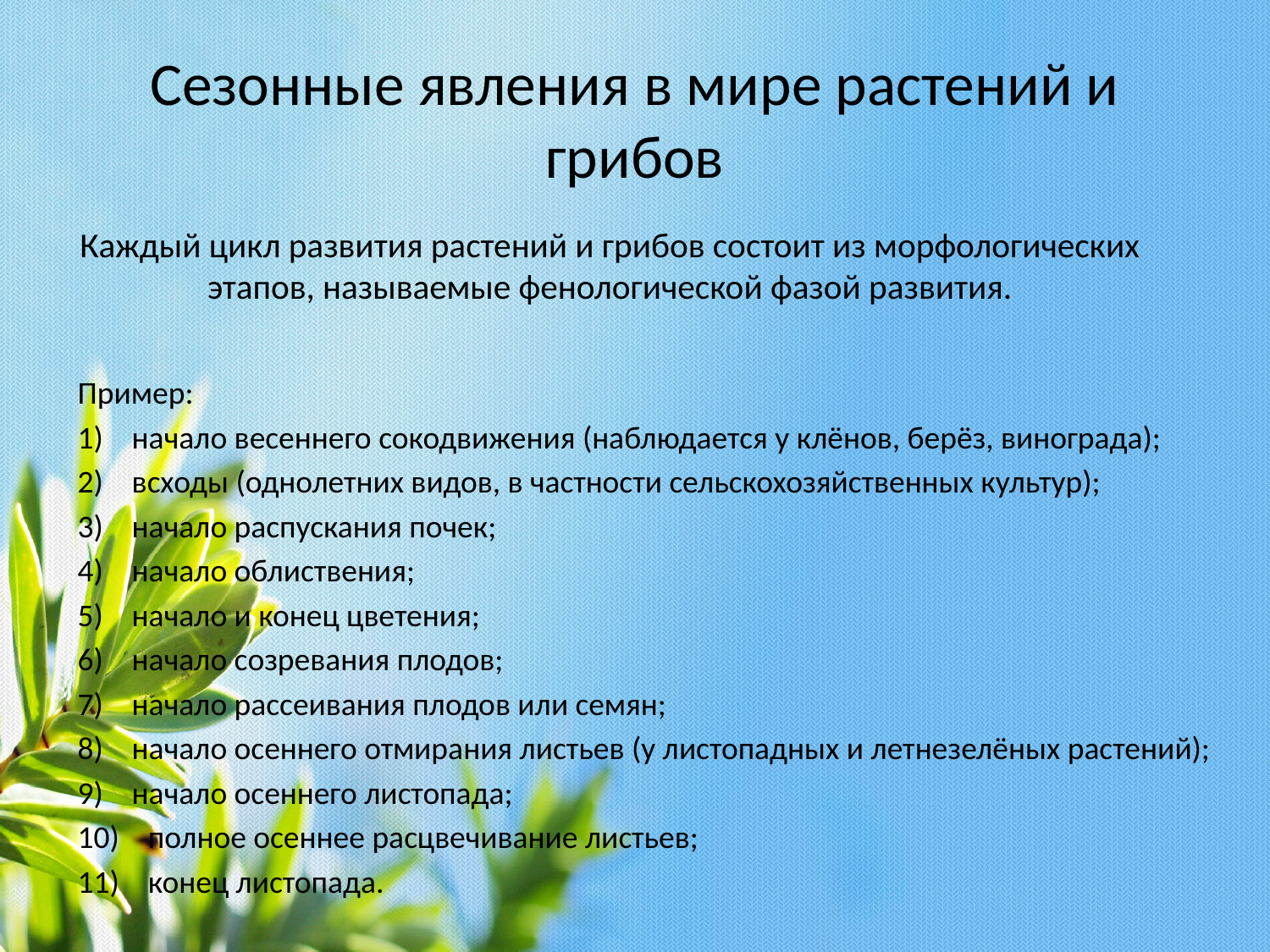

# Сезонные явления в мире растений и грибов
Каждый цикл развития растений и грибов состоит из морфологических этапов, называемые фенологической фазой развития.

Пример:
1)    начало весеннего сокодвижения (наблюдается у клёнов, берёз, винограда);
2)    всходы (однолетних видов, в частности сельскохозяйственных культур);
3)    начало распускания почек;
4)    начало облиствения;
5)    начало и конец цветения;
6)    начало созревания плодов;
7)    начало рассеивания плодов или семян;
8)    начало осеннего отмирания листьев (у листопадных и летнезелёных растений);
9)    начало осеннего листопада;
10)    полное осеннее расцвечивание листьев;
11)    конец листопада.